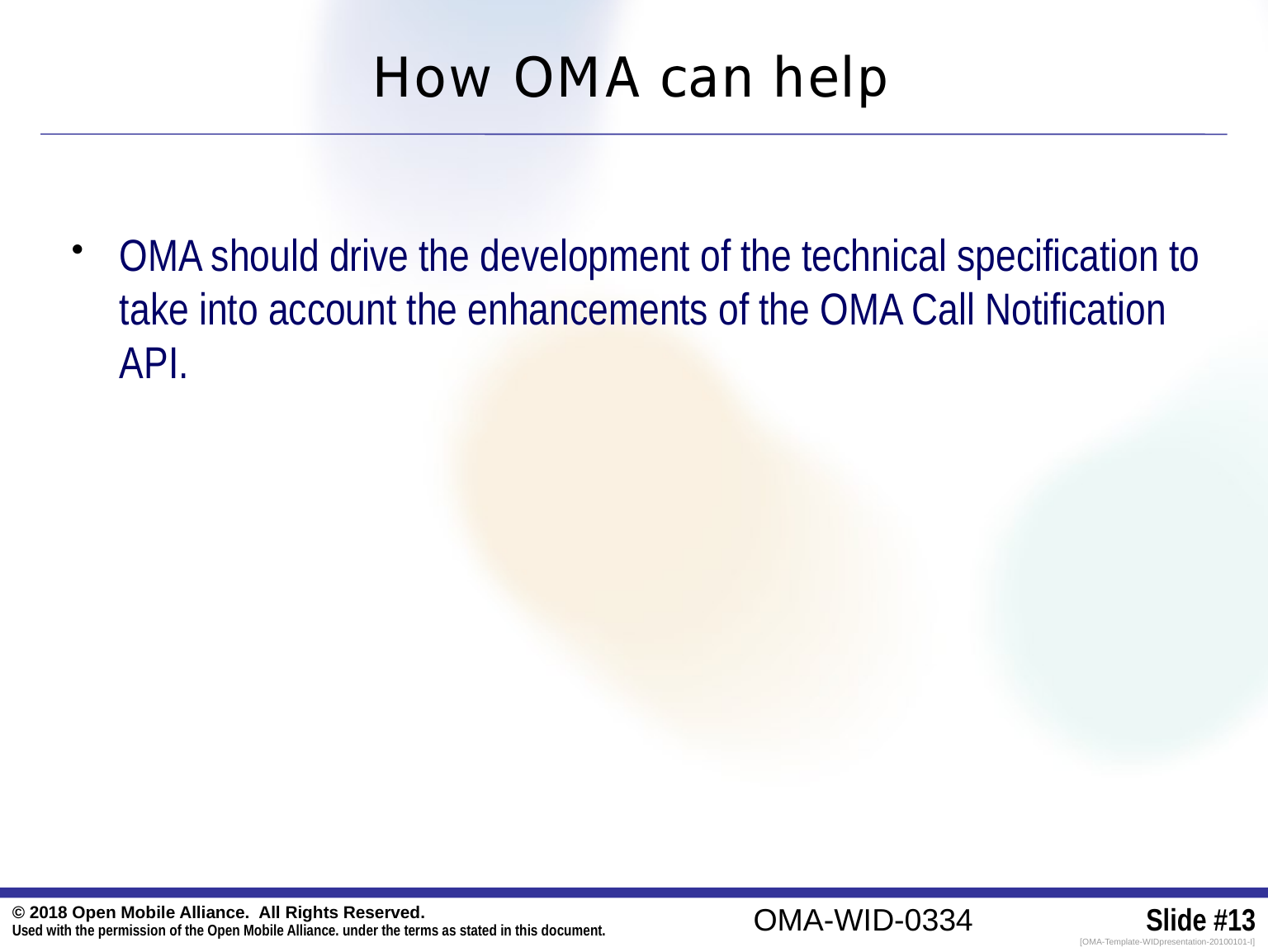

How OMA can help

OMA should drive the development of the technical specification to take into account the enhancements of the OMA Call Notification API.